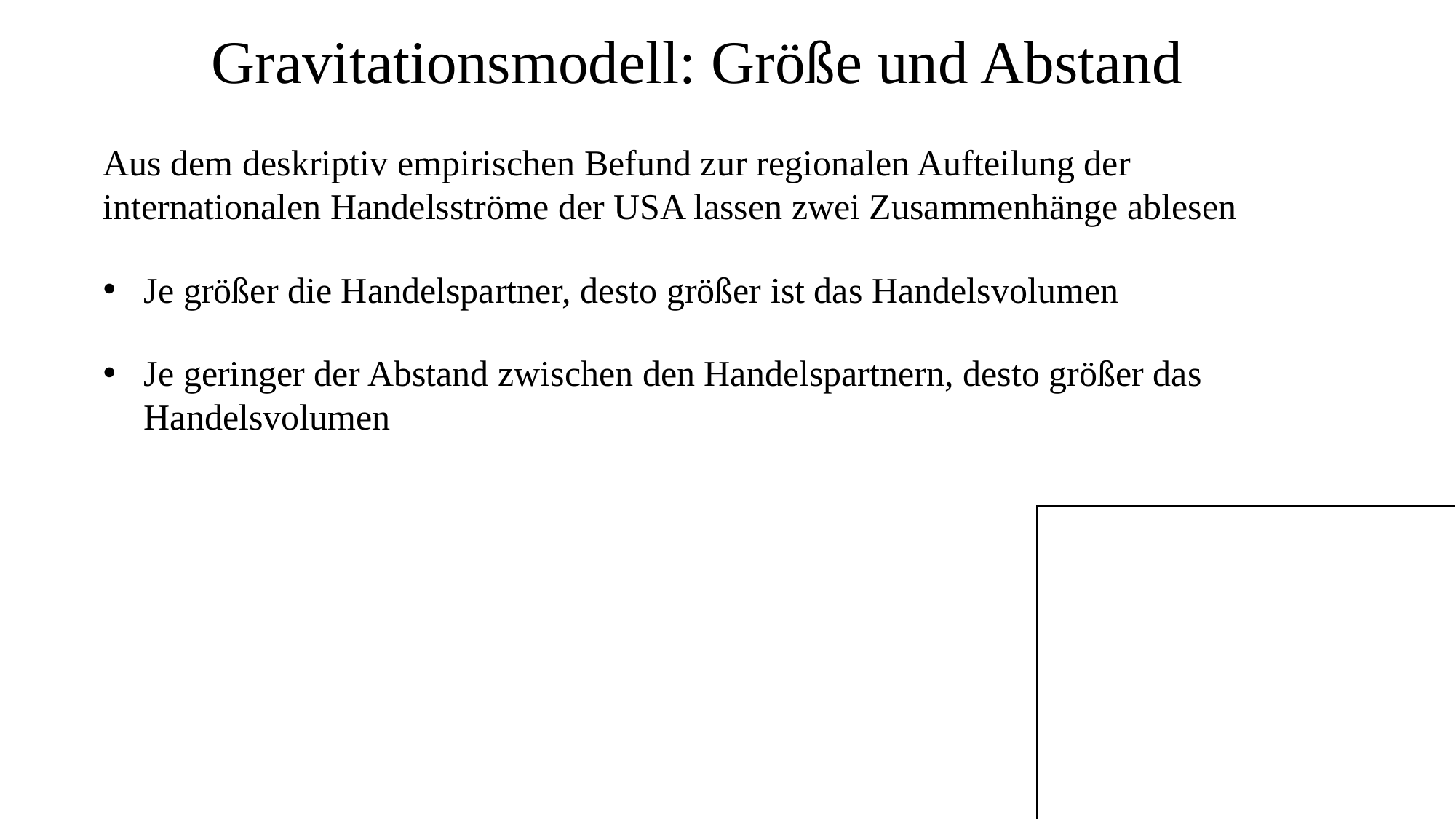

Gravitationsmodell: Größe und Abstand
Aus dem deskriptiv empirischen Befund zur regionalen Aufteilung der internationalen Handelsströme der USA lassen zwei Zusammenhänge ablesen
Je größer die Handelspartner, desto größer ist das Handelsvolumen
Je geringer der Abstand zwischen den Handelspartnern, desto größer das Handelsvolumen